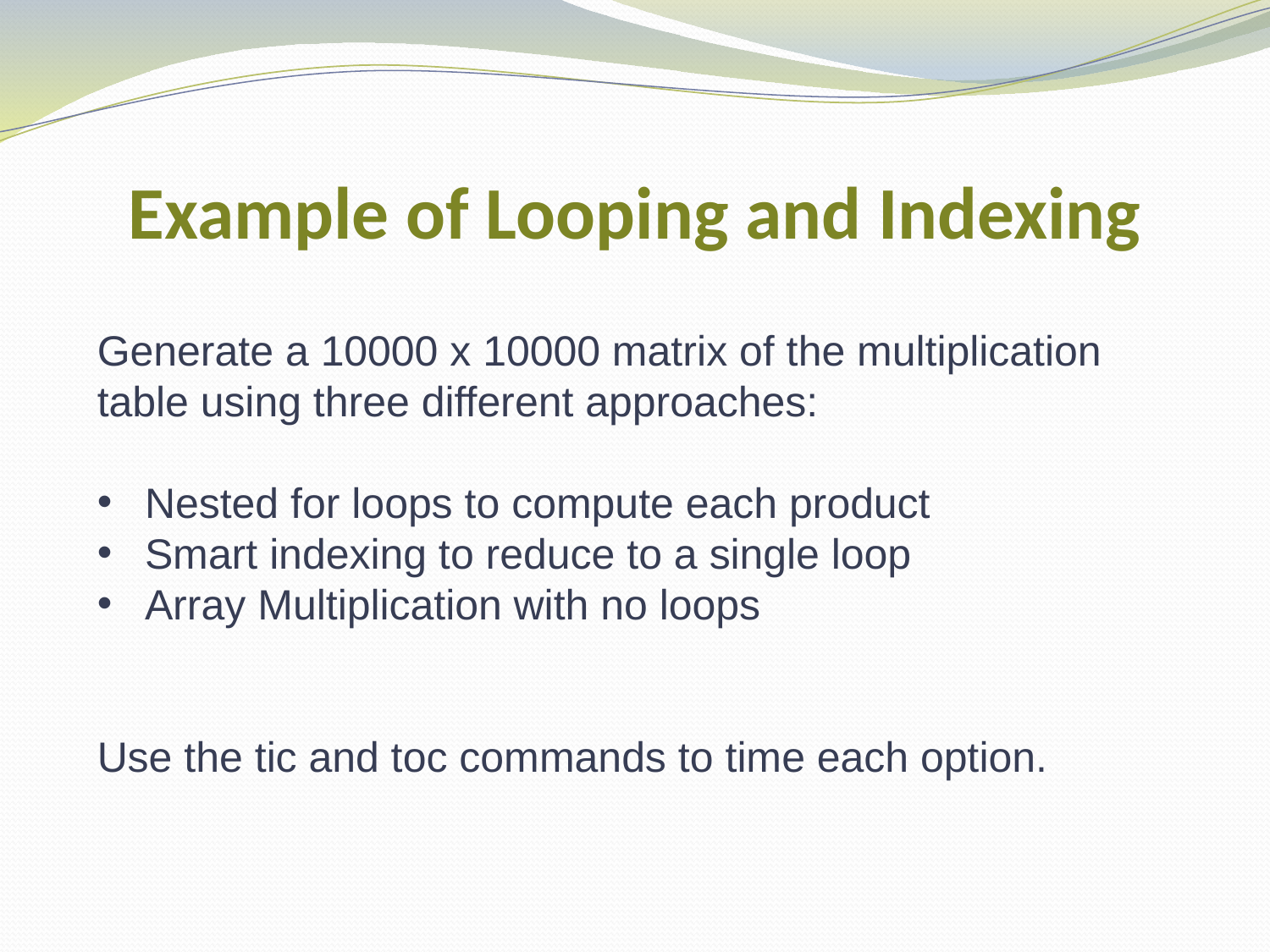

# Example of Looping and Indexing
Generate a 10000 x 10000 matrix of the multiplication table using three different approaches:

Nested for loops to compute each product
Smart indexing to reduce to a single loop
Array Multiplication with no loops

Use the tic and toc commands to time each option.